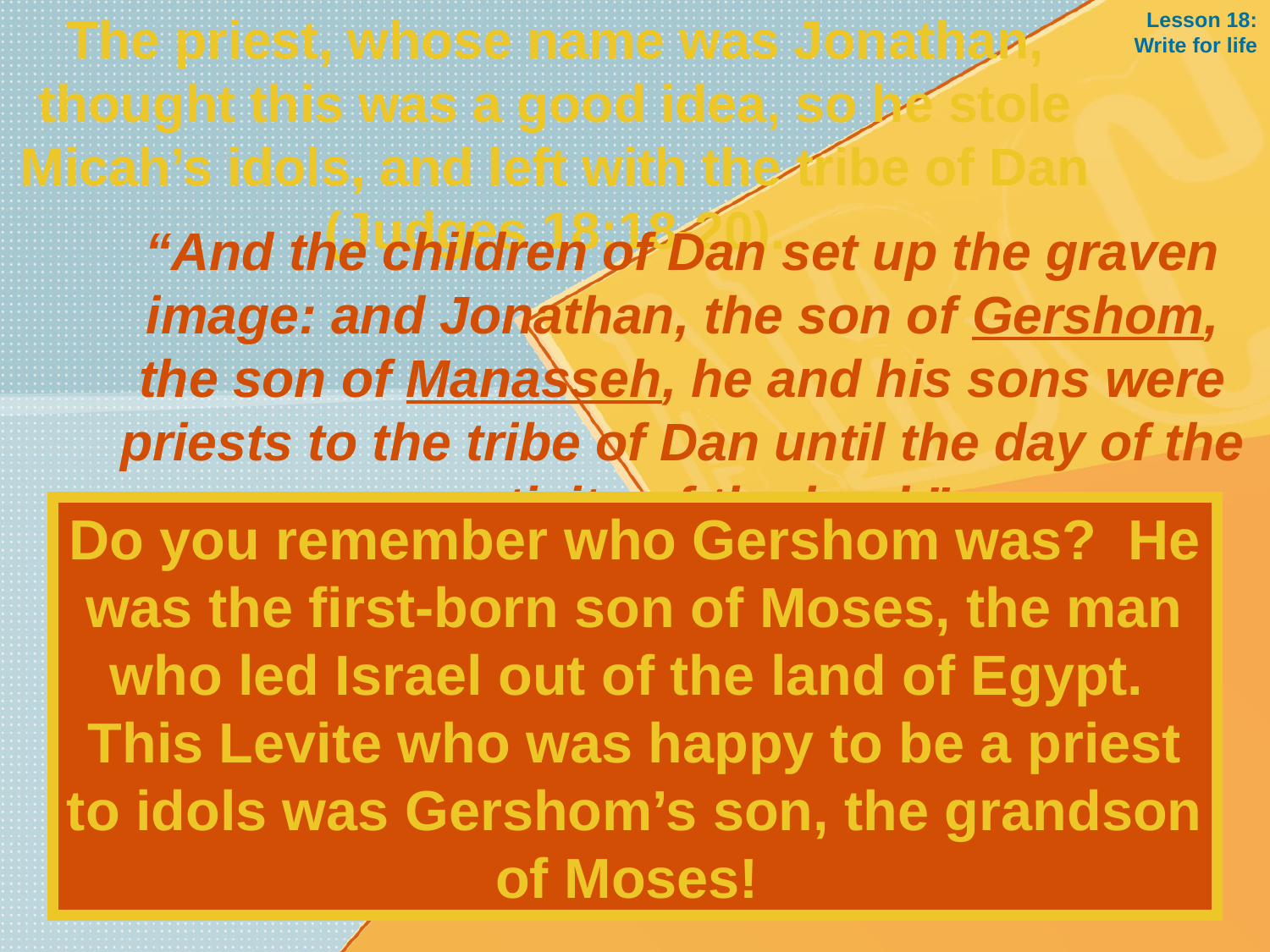

The priest, whose name was Jonathan, thought this was a good idea, so he stole Micah’s idols, and left with the tribe of Dan (Judges 18:18-20).
Lesson 18: Write for life
“And the children of Dan set up the graven image: and Jonathan, the son of Gershom, the son of Manasseh, he and his sons were priests to the tribe of Dan until the day of the captivity of the land.”
Do you remember who Gershom was?  He was the first-born son of Moses, the man who led Israel out of the land of Egypt.  This Levite who was happy to be a priest to idols was Gershom’s son, the grandson of Moses!